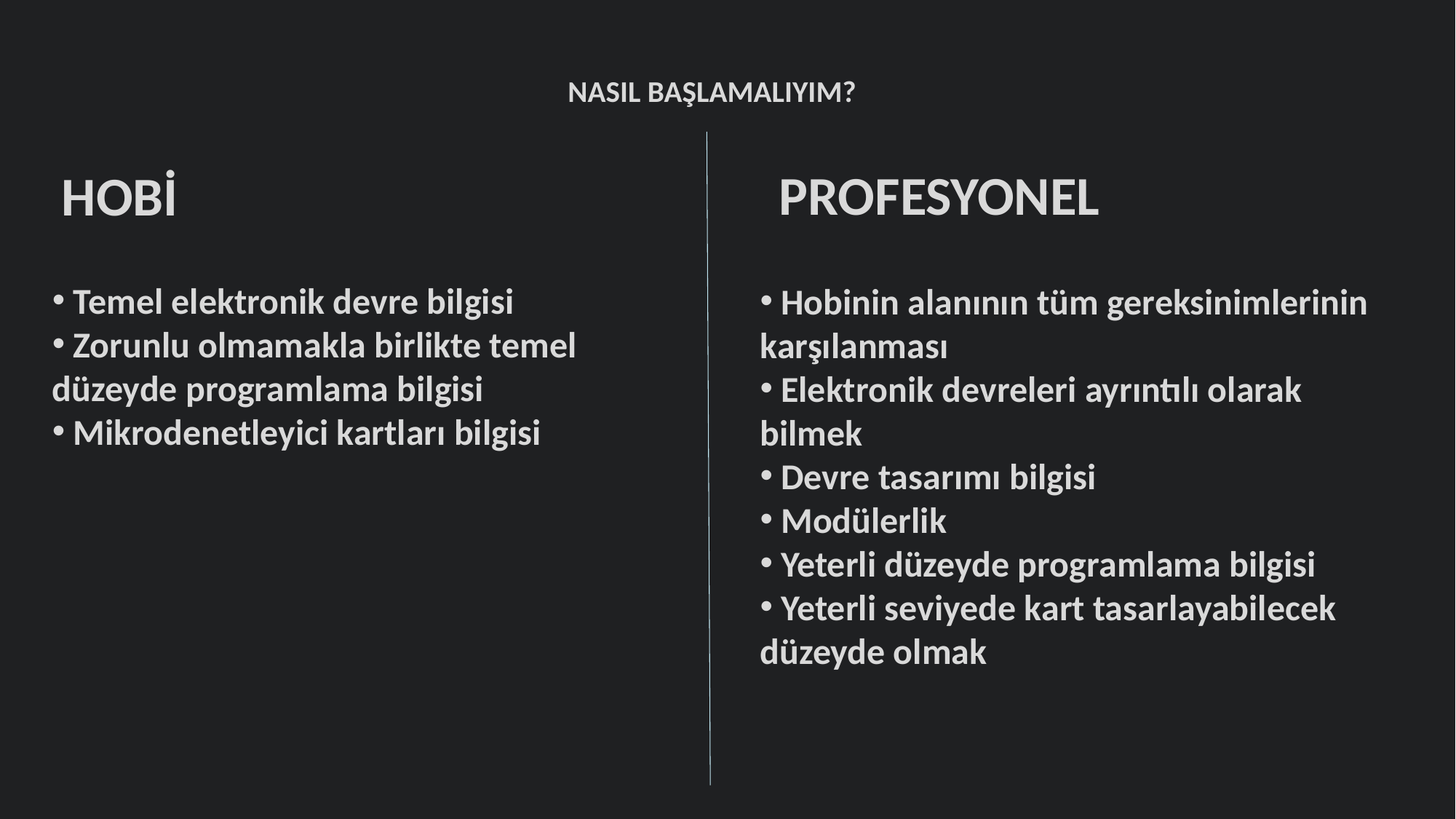

NASIL BAŞLAMALIYIM?
PROFESYONEL
HOBİ
 Temel elektronik devre bilgisi
 Zorunlu olmamakla birlikte temel düzeyde programlama bilgisi
 Mikrodenetleyici kartları bilgisi
 Hobinin alanının tüm gereksinimlerinin karşılanması
 Elektronik devreleri ayrıntılı olarak bilmek
 Devre tasarımı bilgisi
 Modülerlik
 Yeterli düzeyde programlama bilgisi
 Yeterli seviyede kart tasarlayabilecek düzeyde olmak